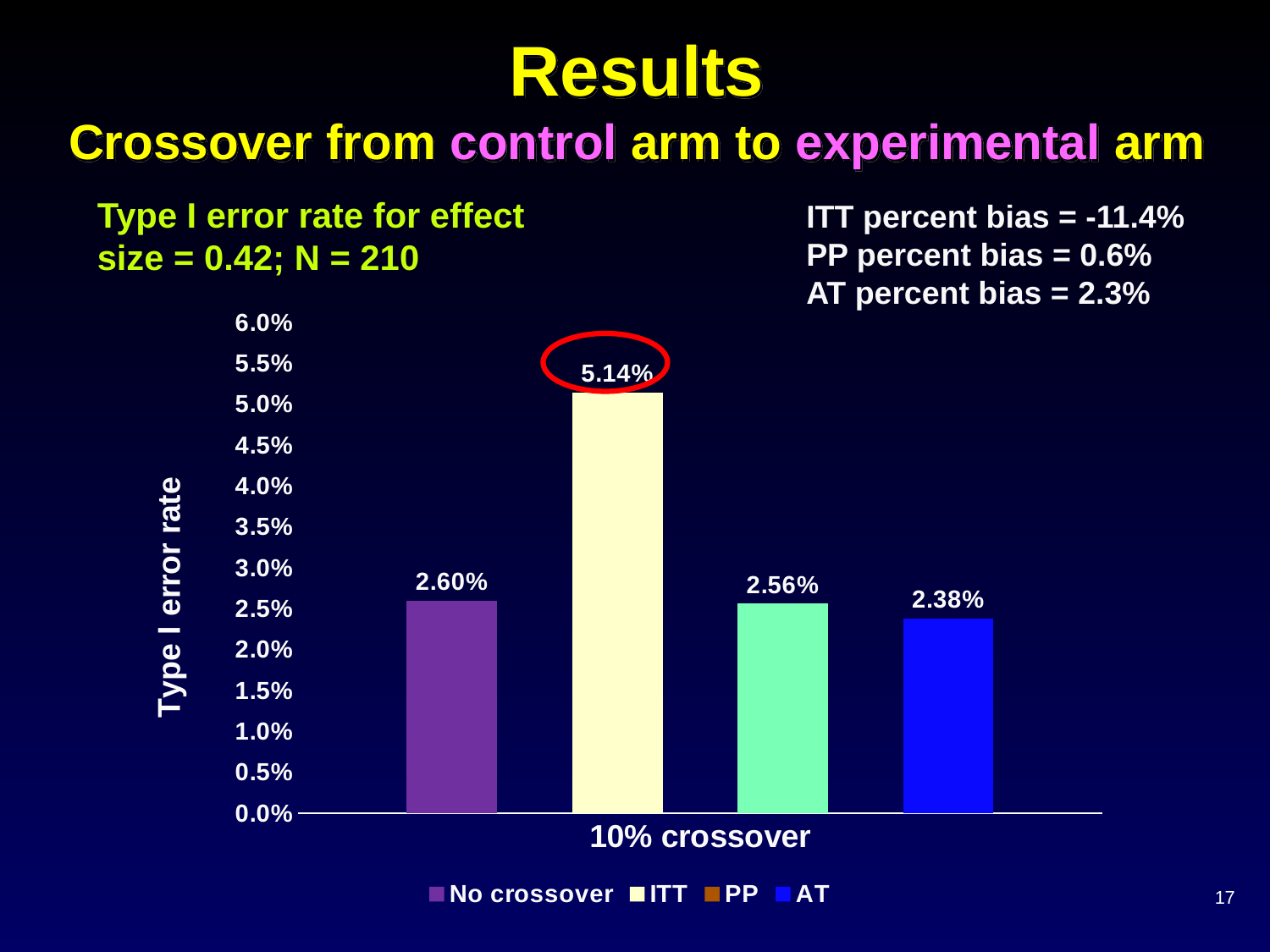

# Results Crossover from control arm to experimental arm
Type I error rate for effect size = 0.42; N = 210

ITT percent bias = -11.4%
PP percent bias = 0.6%
AT percent bias = 2.3%

### Chart

| Category | No crossover | ITT | PP | AT |
|---|---|---|---|---|
| 10% crossover | 0.026 | 0.0514 | 0.0256 | 0.0238 |
17